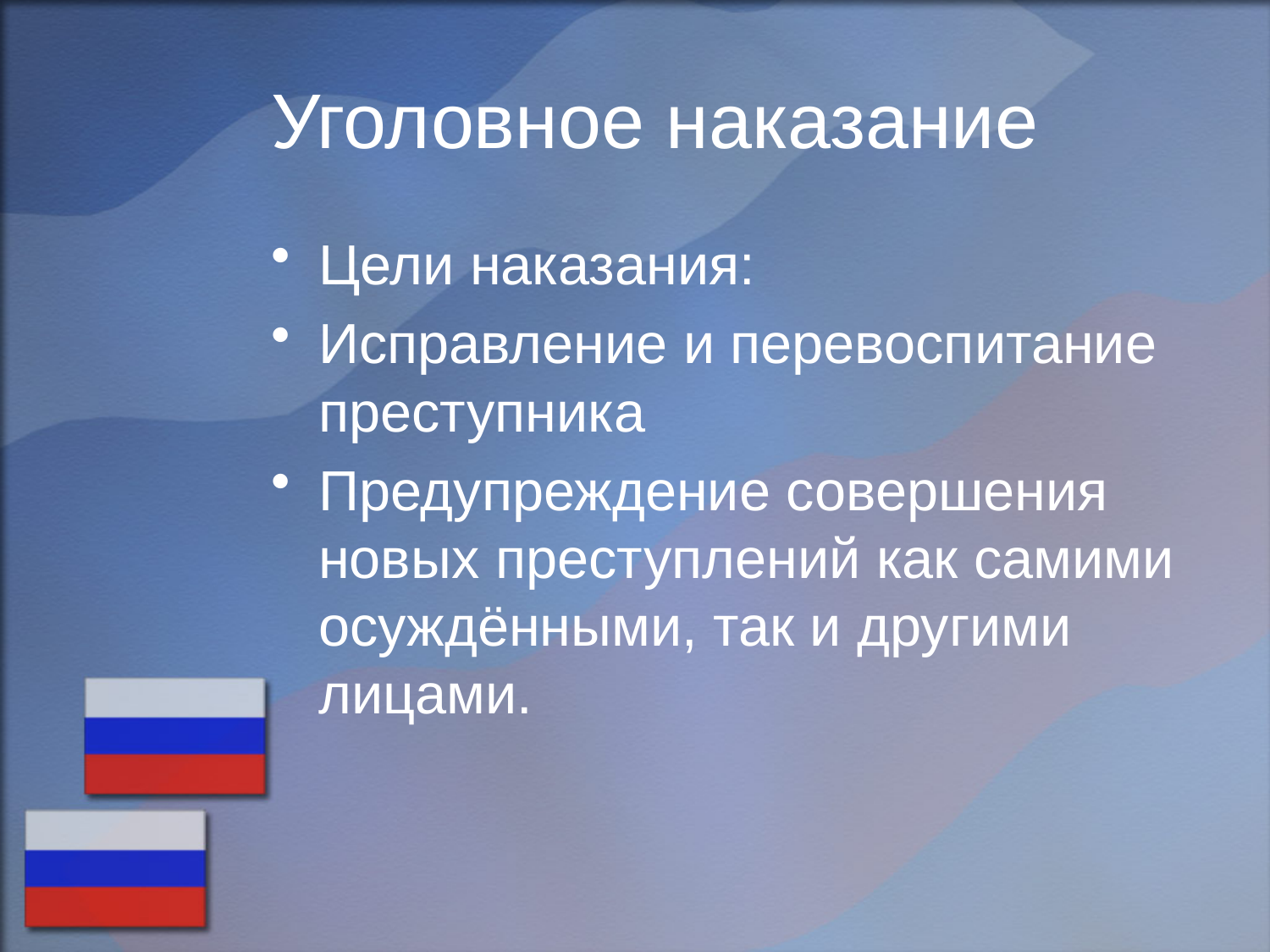

# Уголовное наказание
Цели наказания:
Исправление и перевоспитание преступника
Предупреждение совершения новых преступлений как самими осуждёнными, так и другими лицами.